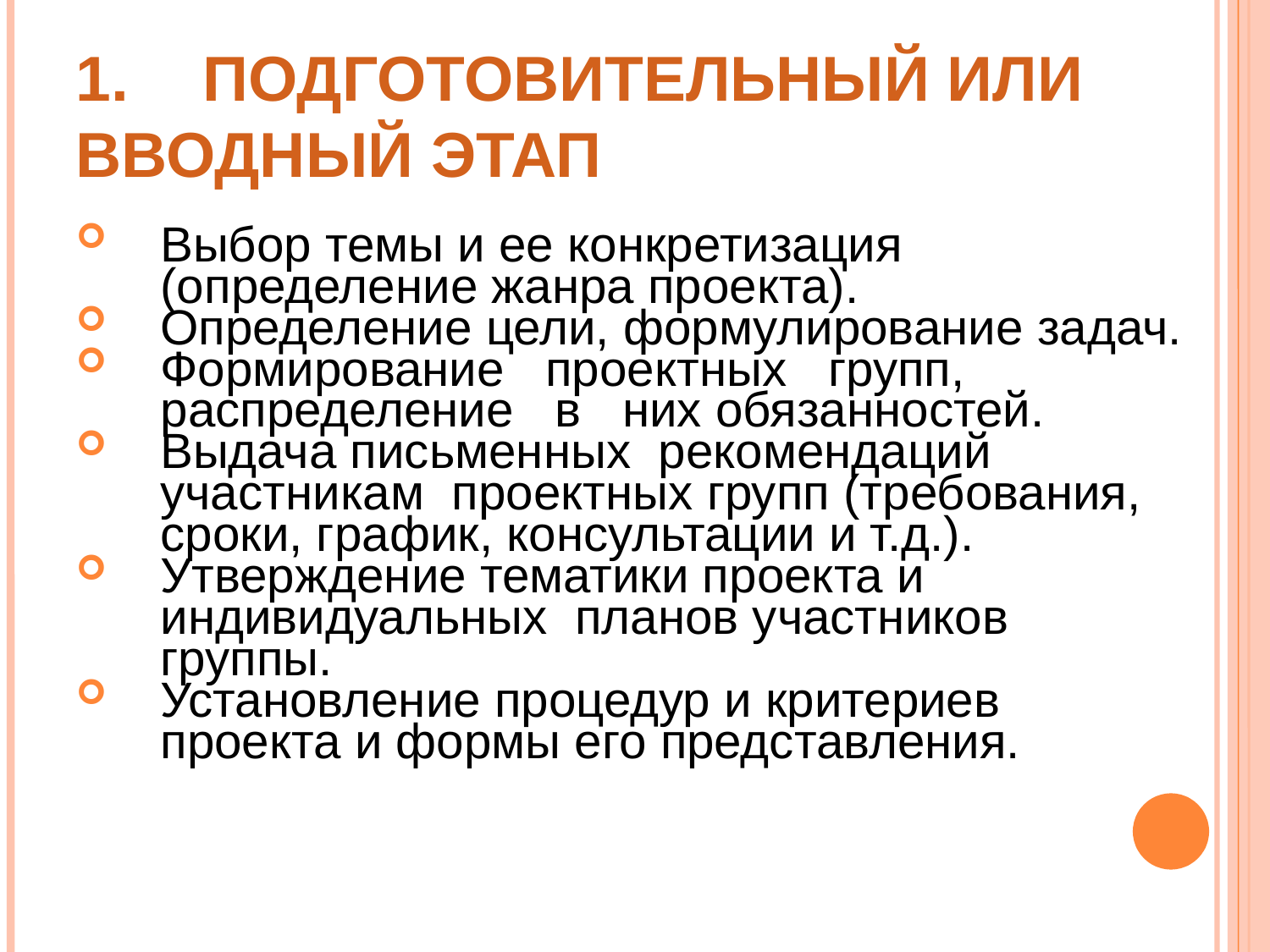

1.	ПОДГОТОВИТЕЛЬНЫЙ ИЛИ ВВОДНЫЙ ЭТАП
Выбор темы и ее конкретизация (определение жанра проекта).
Определение цели, формулирование задач.
Формирование   проектных   групп,   распределение   в   них обязанностей.
Выдача письменных  рекомендаций участникам  проектных групп (требования, сроки, график, консультации и т.д.).
Утверждение тематики проекта и индивидуальных  планов участников группы.
Установление процедур и критериев проекта и формы его представления.